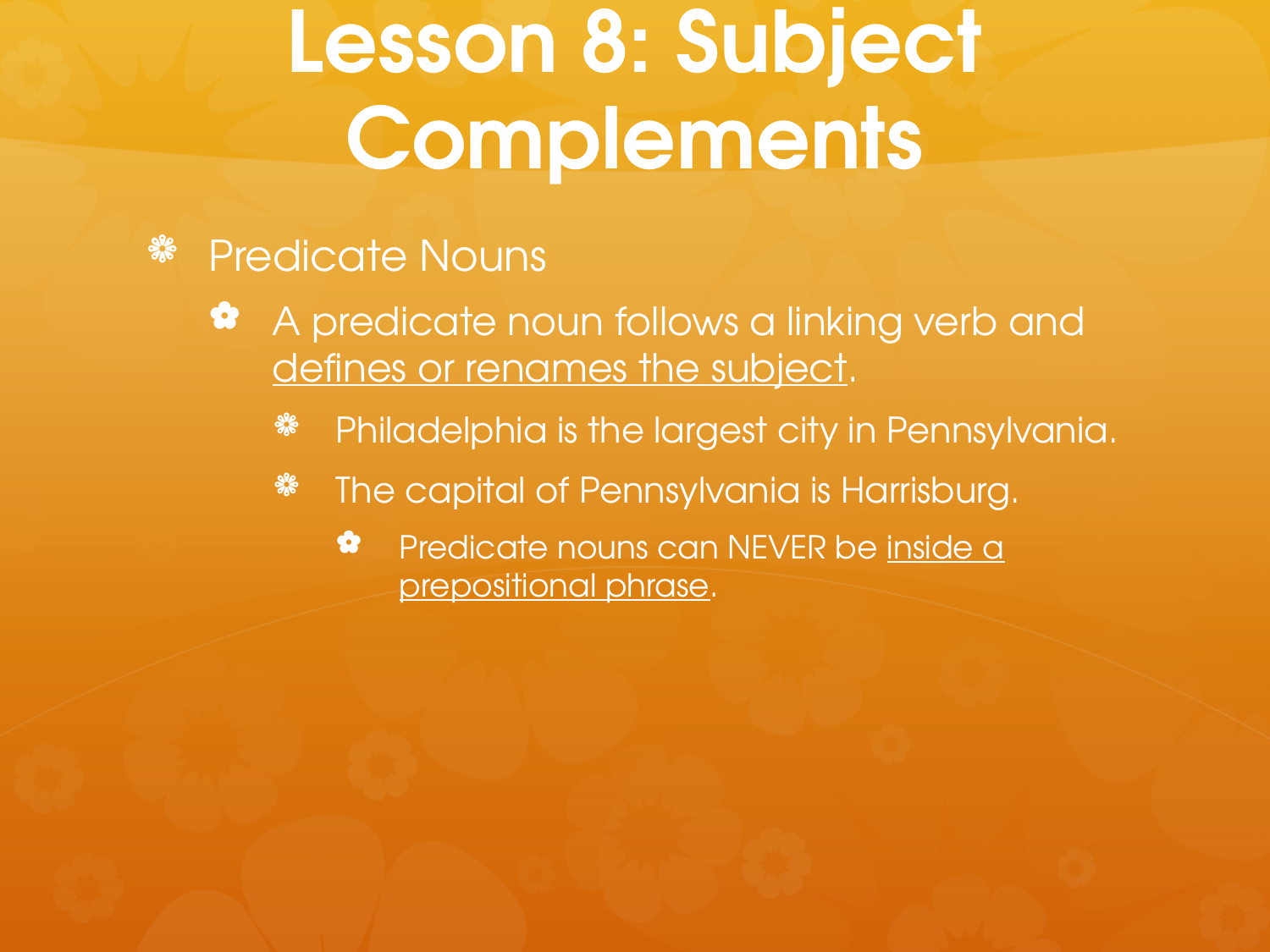

# Lesson 8: Subject Complements
Predicate Nouns
A predicate noun follows a linking verb and defines or renames the subject.
Philadelphia is the largest city in Pennsylvania.
The capital of Pennsylvania is Harrisburg.
Predicate nouns can NEVER be inside a prepositional phrase.